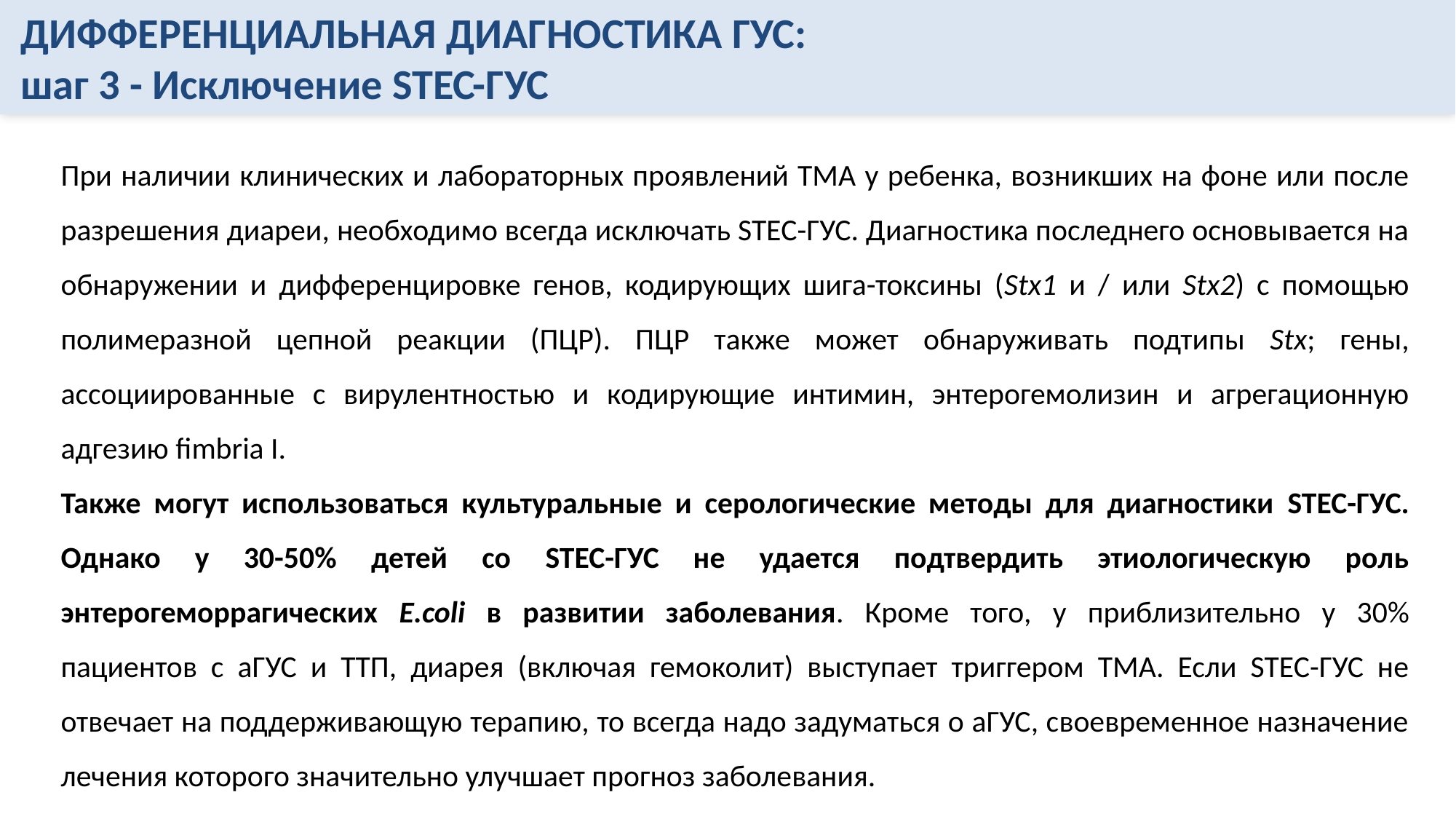

ДИФФЕРЕНЦИАЛЬНАЯ ДИАГНОСТИКА ГУС:
 шаг 3 - Исключение STEC-ГУС
При наличии клинических и лабораторных проявлений ТМА у ребенка, возникших на фоне или после разрешения диареи, необходимо всегда исключать STEC-ГУС. Диагностика последнего основывается на обнаружении и дифференцировке генов, кодирующих шига-токсины (Stx1 и / или Stx2) с помощью полимеразной цепной реакции (ПЦР). ПЦР также может обнаруживать подтипы Stx; гены, ассоциированные с вирулентностью и кодирующие интимин, энтерогемолизин и агрегационную адгезию fimbria I.
Также могут использоваться культуральные и серологические методы для диагностики STEC-ГУС. Однако у 30-50% детей со STEC-ГУС не удается подтвердить этиологическую роль энтерогеморрагических E.coli в развитии заболевания. Кроме того, у приблизительно у 30% пациентов с аГУС и ТТП, диарея (включая гемоколит) выступает триггером ТМА. Если STEC-ГУС не отвечает на поддерживающую терапию, то всегда надо задуматься о аГУС, своевременное назначение лечения которого значительно улучшает прогноз заболевания.